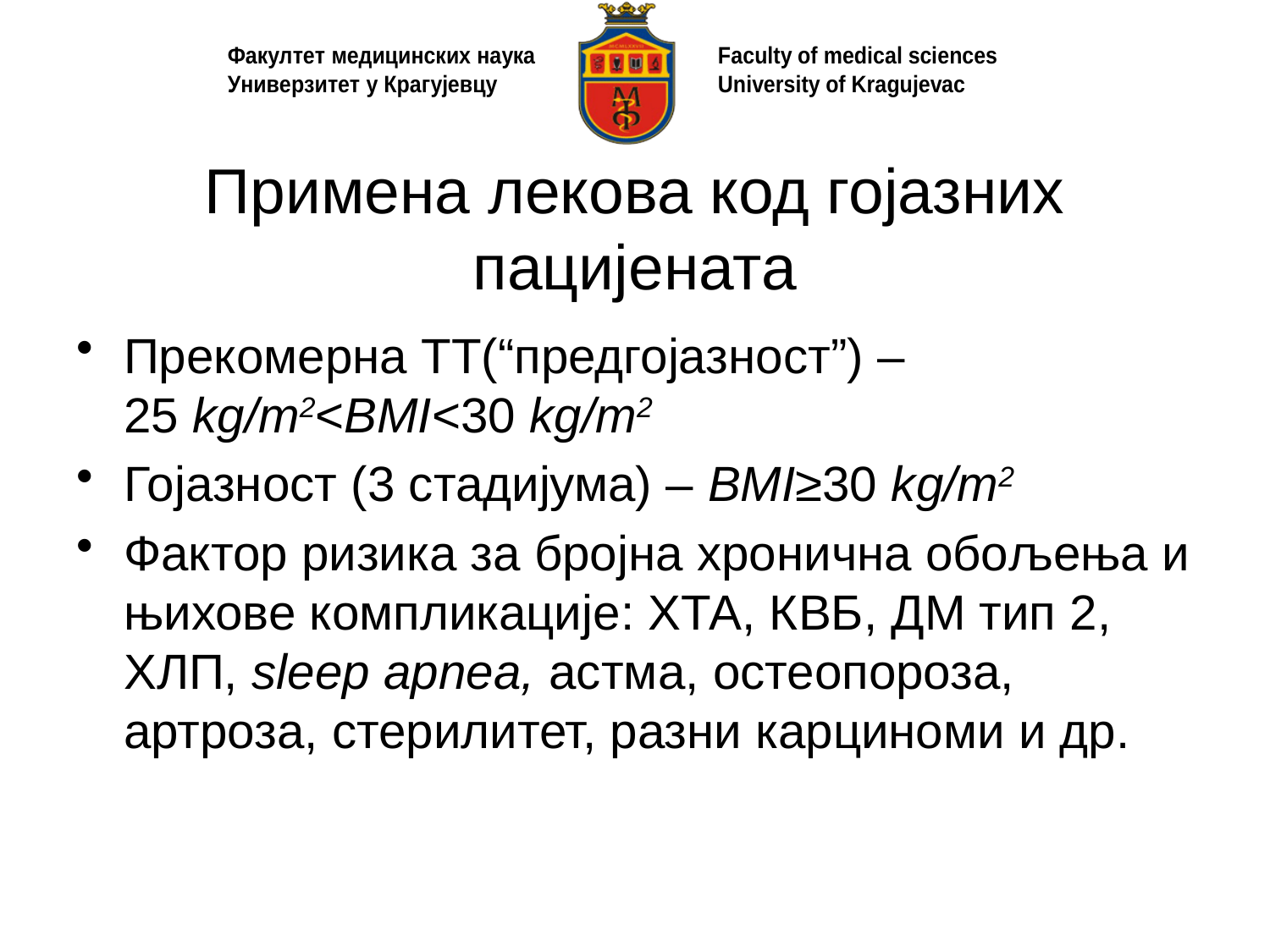

# Примена лекова код гојазних пацијената
Прeкомерна TT(“предгојазност”) –                 25 kg/m2<BMI<30 kg/m2
Гојазност (3 стадијума) – BMI≥30 kg/m2
Фактор ризика за бројна хронична обољења и њихове компликације: ХТА, КВБ, ДМ тип 2, ХЛП, sleep apnea, астма, остеопороза, артроза, стерилитет, разни карциноми и др.